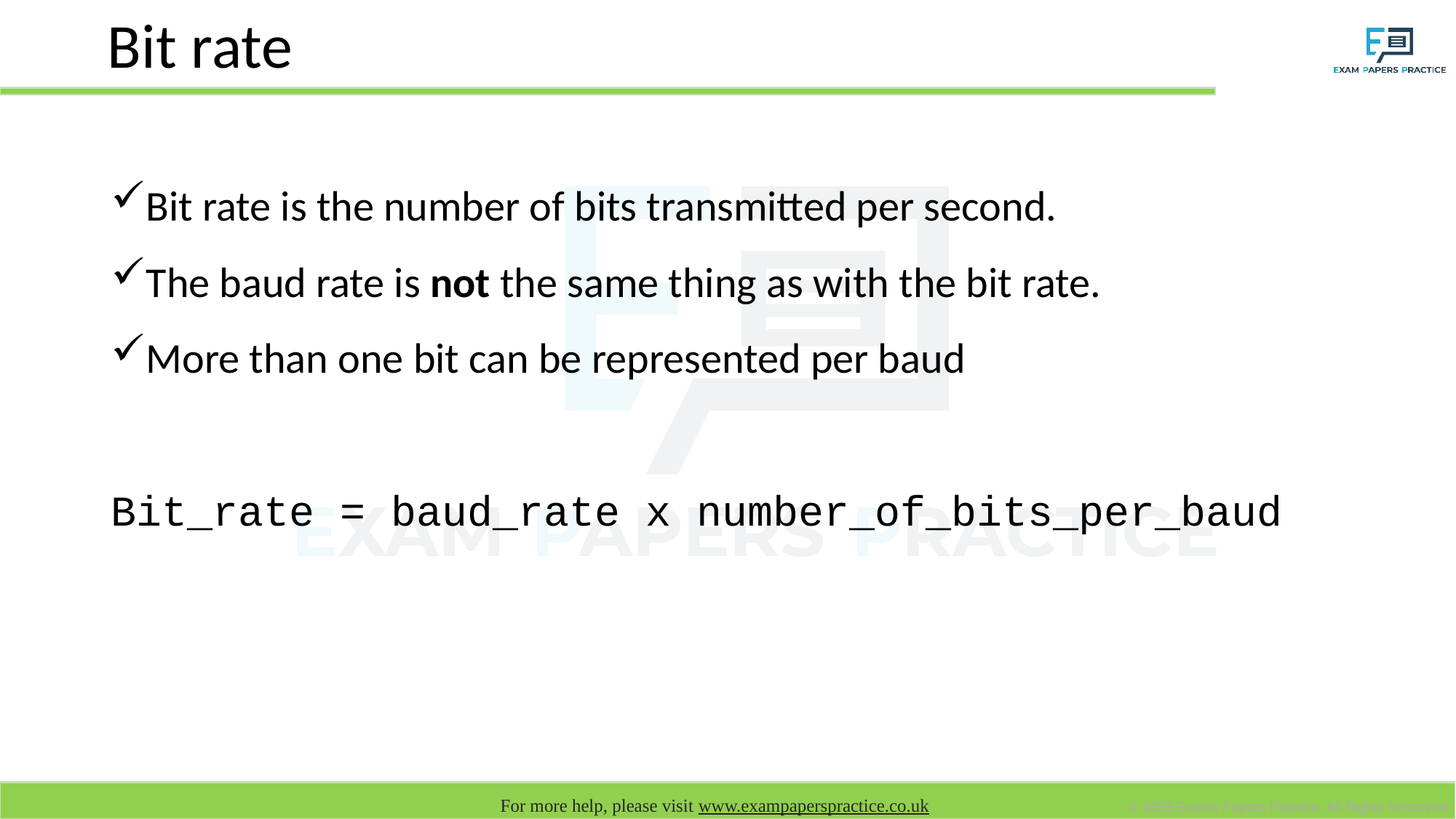

# Bit rate
Bit rate is the number of bits transmitted per second.
The baud rate is not the same thing as with the bit rate.
More than one bit can be represented per baud

Bit_rate = baud_rate x number_of_bits_per_baud